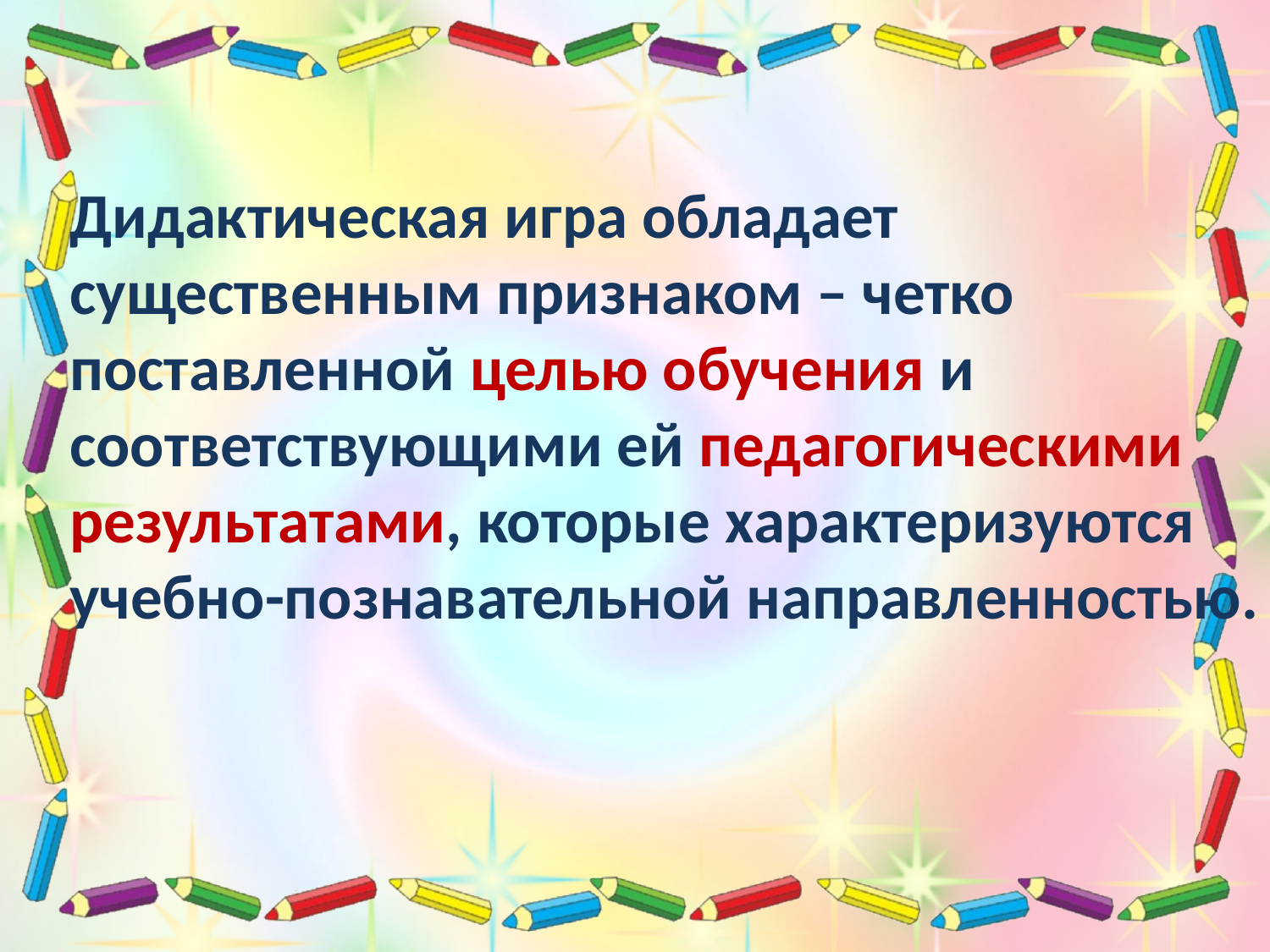

Дидактическая игра обладает существенным признаком – четко поставленной целью обучения и соответствующими ей педагогическими результатами, которые характеризуются  учебно-познавательной направленностью.